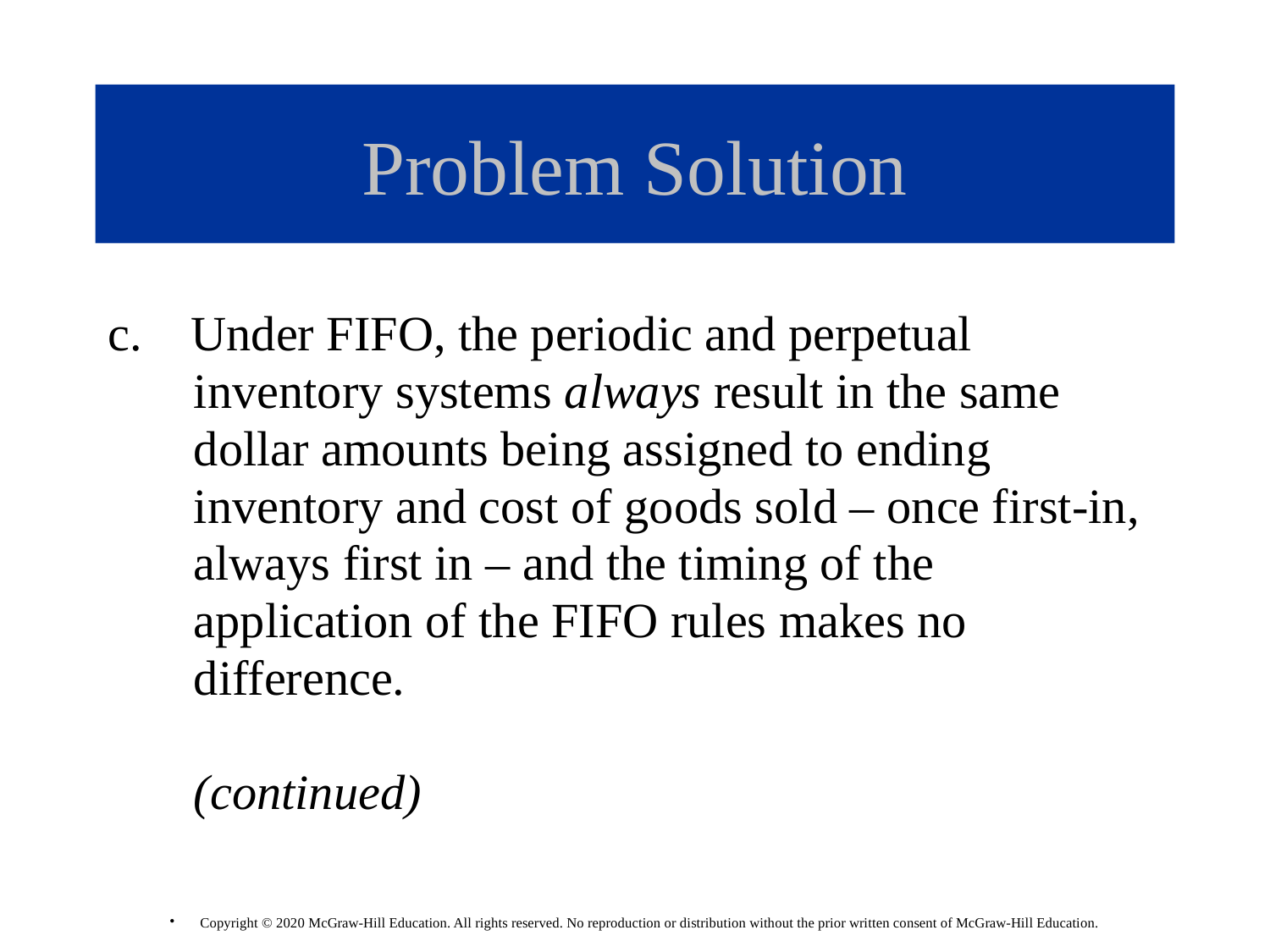

# Problem Solution
c.    Under FIFO, the periodic and perpetual
       inventory systems always result in the same
       dollar amounts being assigned to ending
       inventory and cost of goods sold – once first-in,
       always first in – and the timing of the
       application of the FIFO rules makes no
       difference.

       (continued)